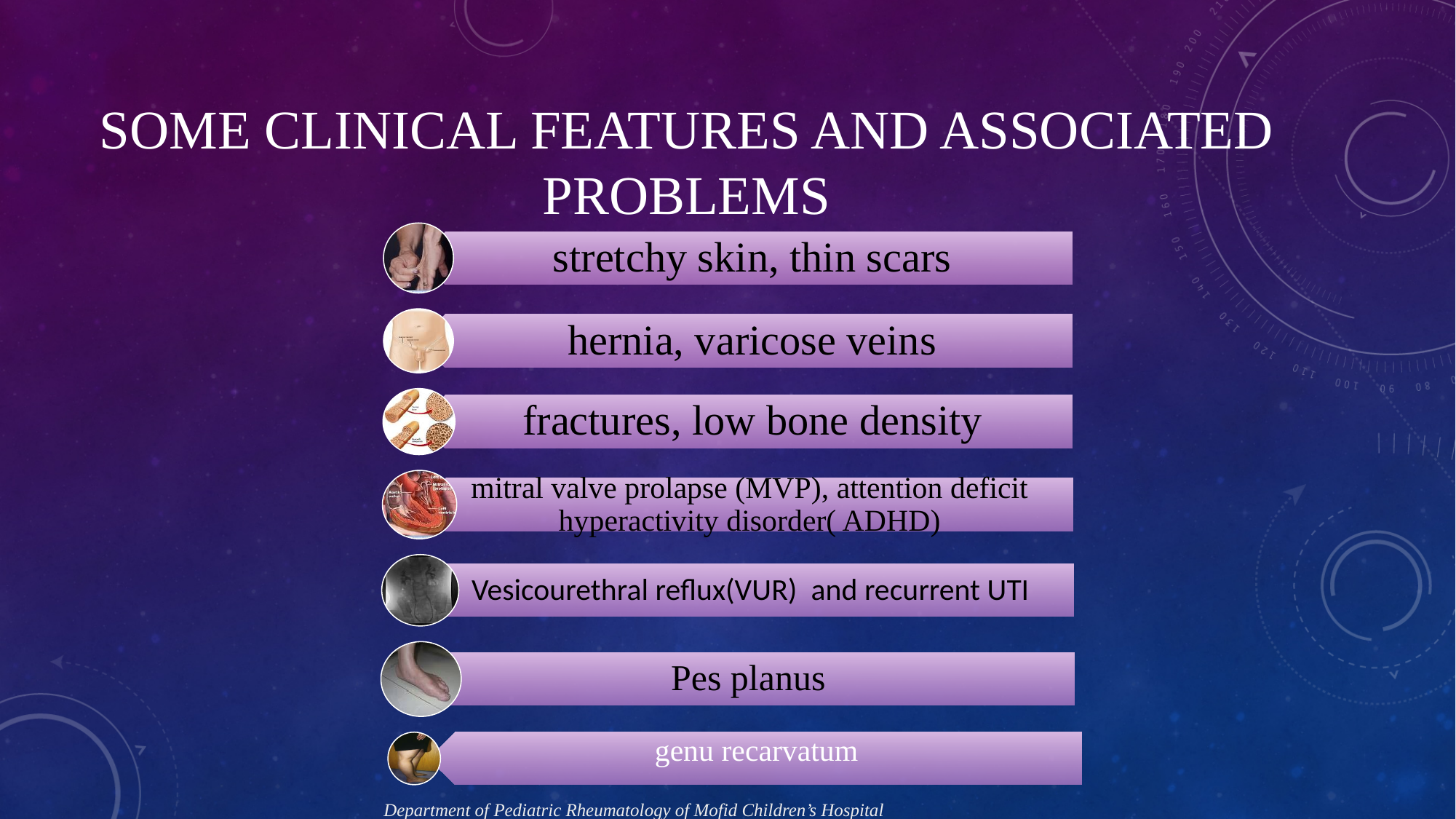

# Some clinical features and associated problems
stretchy skin, thin scars
hernia, varicose veins
fractures, low bone density
mitral valve prolapse (MVP), attention deficit hyperactivity disorder( ADHD)
Vesicourethral reflux(VUR)  and recurrent UTI
Pes planus

genu recarvatum
Department of Pediatric Rheumatology of Mofid Children’s Hospital